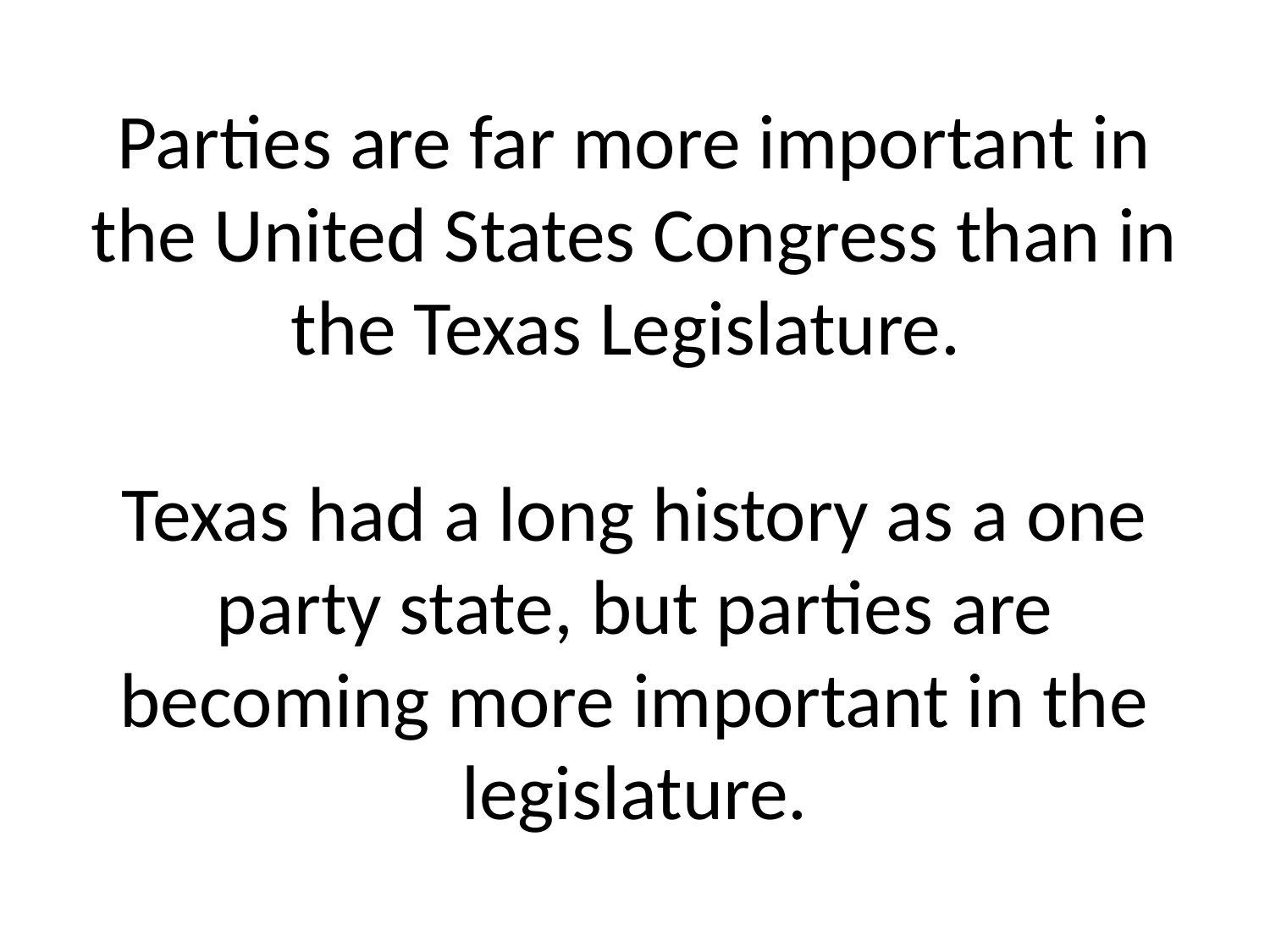

# Parties are far more important in the United States Congress than in the Texas Legislature. Texas had a long history as a one party state, but parties are becoming more important in the legislature.